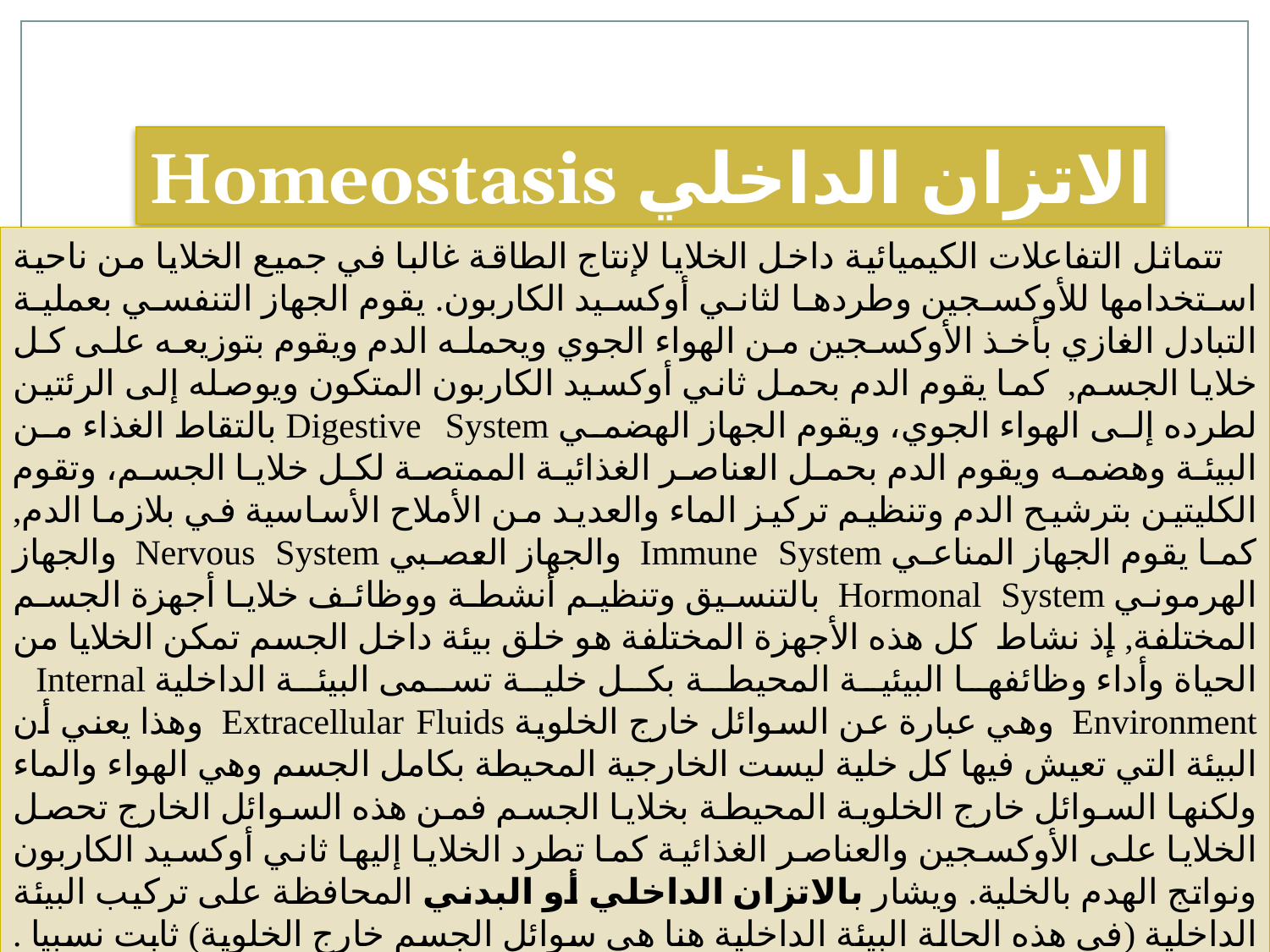

الاتزان الداخلي Homeostasis
   تتماثل التفاعلات الكيميائية داخل الخلايا لإنتاج الطاقة غالبا في جميع الخلايا من ناحية استخدامها للأوكسجين وطردها لثاني أوكسيد الكاربون. يقوم الجهاز التنفسي بعملية التبادل الغازي بأخذ الأوكسجين من الهواء الجوي ويحمله الدم ويقوم بتوزيعه على كل خلايا الجسم,  كما يقوم الدم بحمل ثاني أوكسيد الكاربون المتكون ويوصله إلى الرئتين لطرده إلى الهواء الجوي، ويقوم الجهاز الهضمي Digestive System بالتقاط الغذاء من البيئة وهضمه ويقوم الدم بحمل العناصر الغذائية الممتصة لكل خلايا الجسم، وتقوم الكليتين بترشيح الدم وتنظيم تركيز الماء والعديد من الأملاح الأساسية في بلازما الدم, كما يقوم الجهاز المناعي Immune System  والجهاز العصبي Nervous System  والجهاز الهرموني Hormonal System  بالتنسيق وتنظيم أنشطة ووظائف خلايا أجهزة الجسم المختلفة, إذ نشاط  كل هذه الأجهزة المختلفة هو خلق بيئة داخل الجسم تمكن الخلايا من الحياة وأداء وظائفها البيئية المحيطة بكل خلية تسمى البيئة الداخلية Internal Environment  وهي عبارة عن السوائل خارج الخلوية Extracellular Fluids  وهذا يعني أن البيئة التي تعيش فيها كل خلية ليست الخارجية المحيطة بكامل الجسم وهي الهواء والماء ولكنها السوائل خارج الخلوية المحيطة بخلايا الجسم فمن هذه السوائل الخارج تحصل الخلايا على الأوكسجين والعناصر الغذائية كما تطرد الخلايا إليها ثاني أوكسيد الكاربون ونواتج الهدم بالخلية. ويشار بالاتزان الداخلي أو البدني المحافظة على تركيب البيئة الداخلية (في هذه الحالة البيئة الداخلية هنا هي سوائل الجسم خارج الخلوية) ثابت نسبيا . أو ميل الكائن الحي أو مجموعة كائنات حية بالبقاء في وضع مستقر في ظروف بيئية متغيرة.